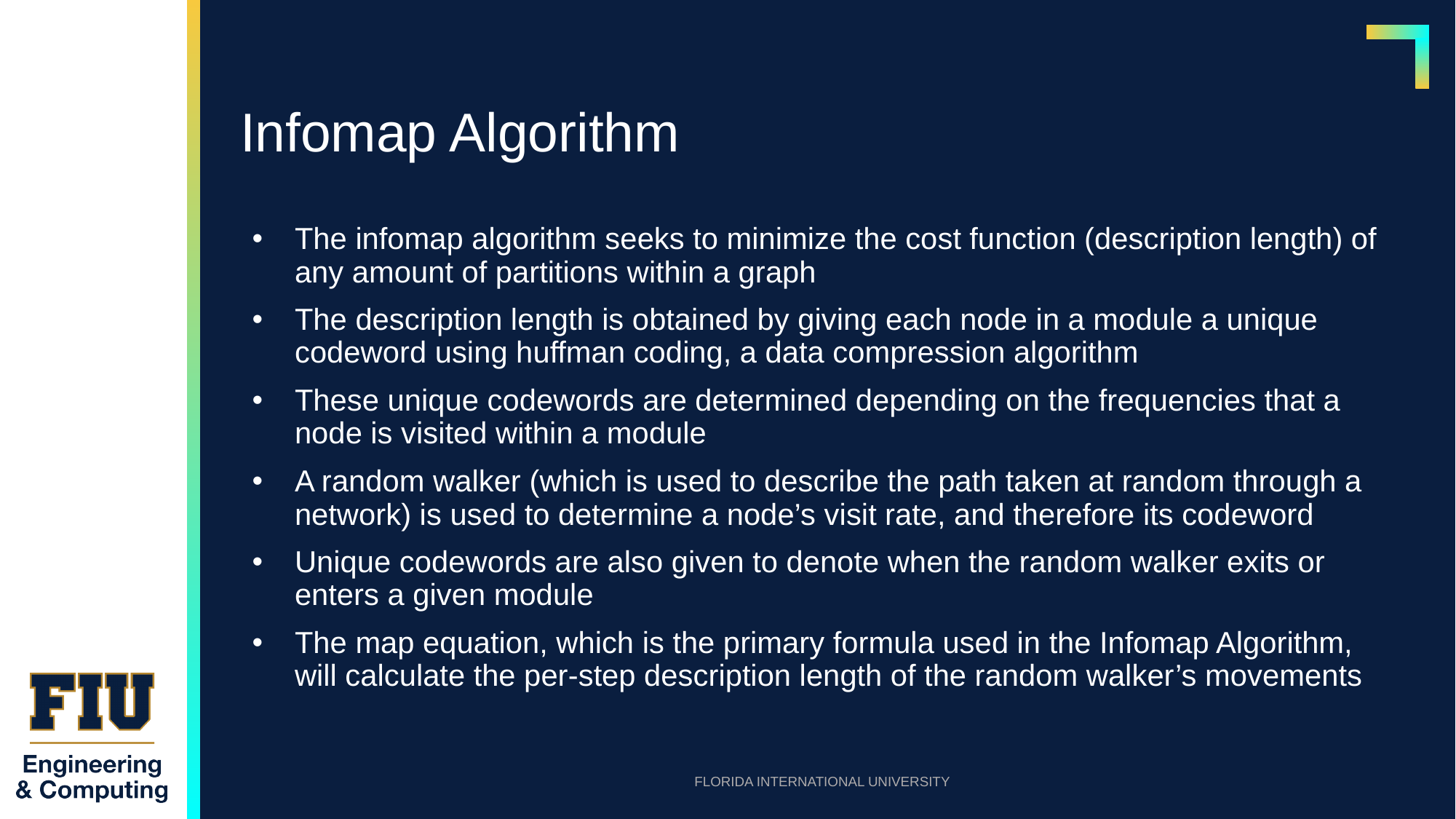

# Infomap Algorithm
The infomap algorithm seeks to minimize the cost function (description length) of any amount of partitions within a graph
The description length is obtained by giving each node in a module a unique codeword using huffman coding, a data compression algorithm
These unique codewords are determined depending on the frequencies that a node is visited within a module
A random walker (which is used to describe the path taken at random through a network) is used to determine a node’s visit rate, and therefore its codeword
Unique codewords are also given to denote when the random walker exits or enters a given module
The map equation, which is the primary formula used in the Infomap Algorithm, will calculate the per-step description length of the random walker’s movements